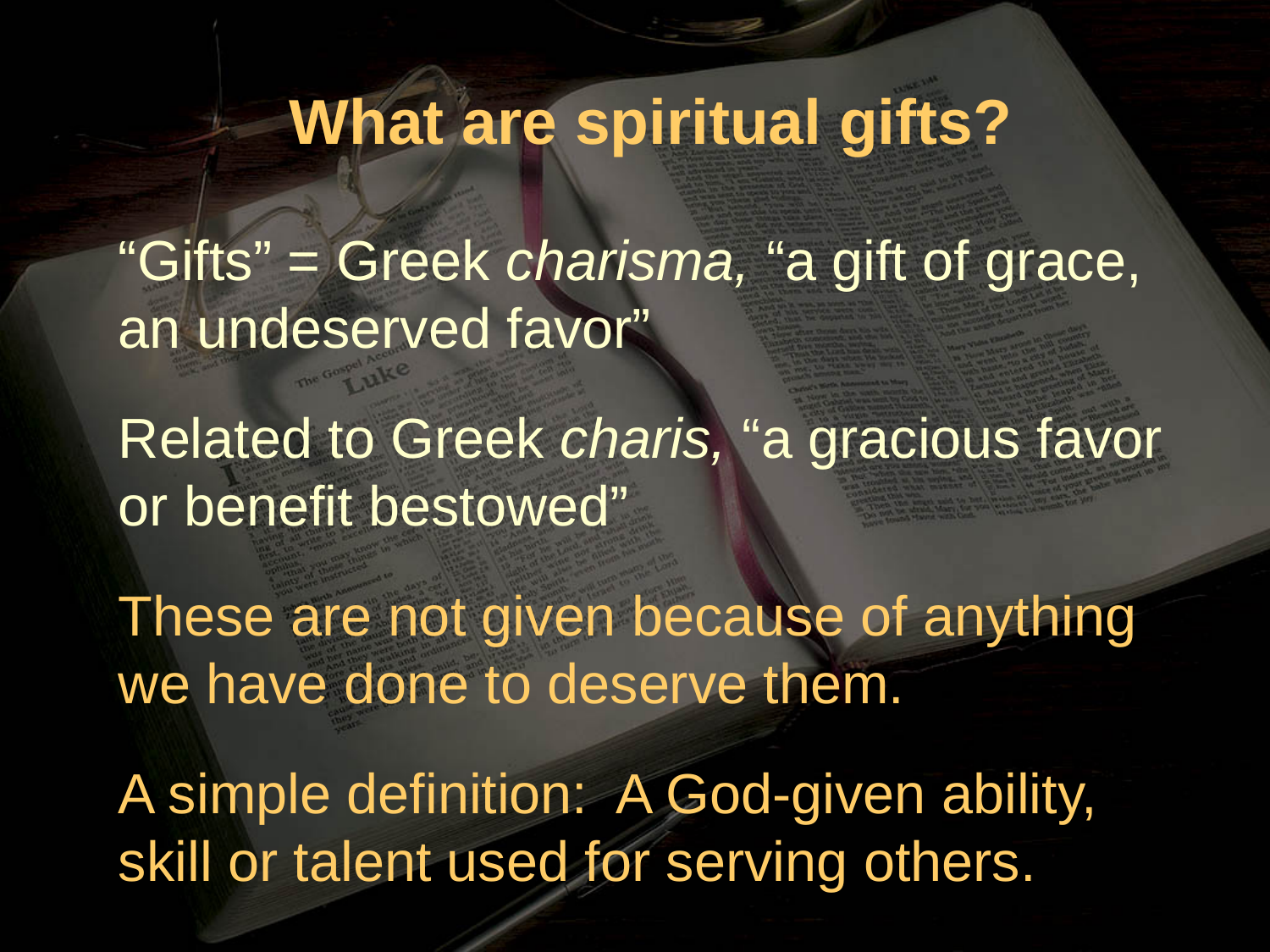

What are spiritual gifts?

“Gifts” = Greek charisma, “a gift of grace, an undeserved favor”

Related to Greek charis, “a gracious favor or benefit bestowed”

These are not given because of anything we have done to deserve them.

A simple definition:  A God-given ability, skill or talent used for serving others.